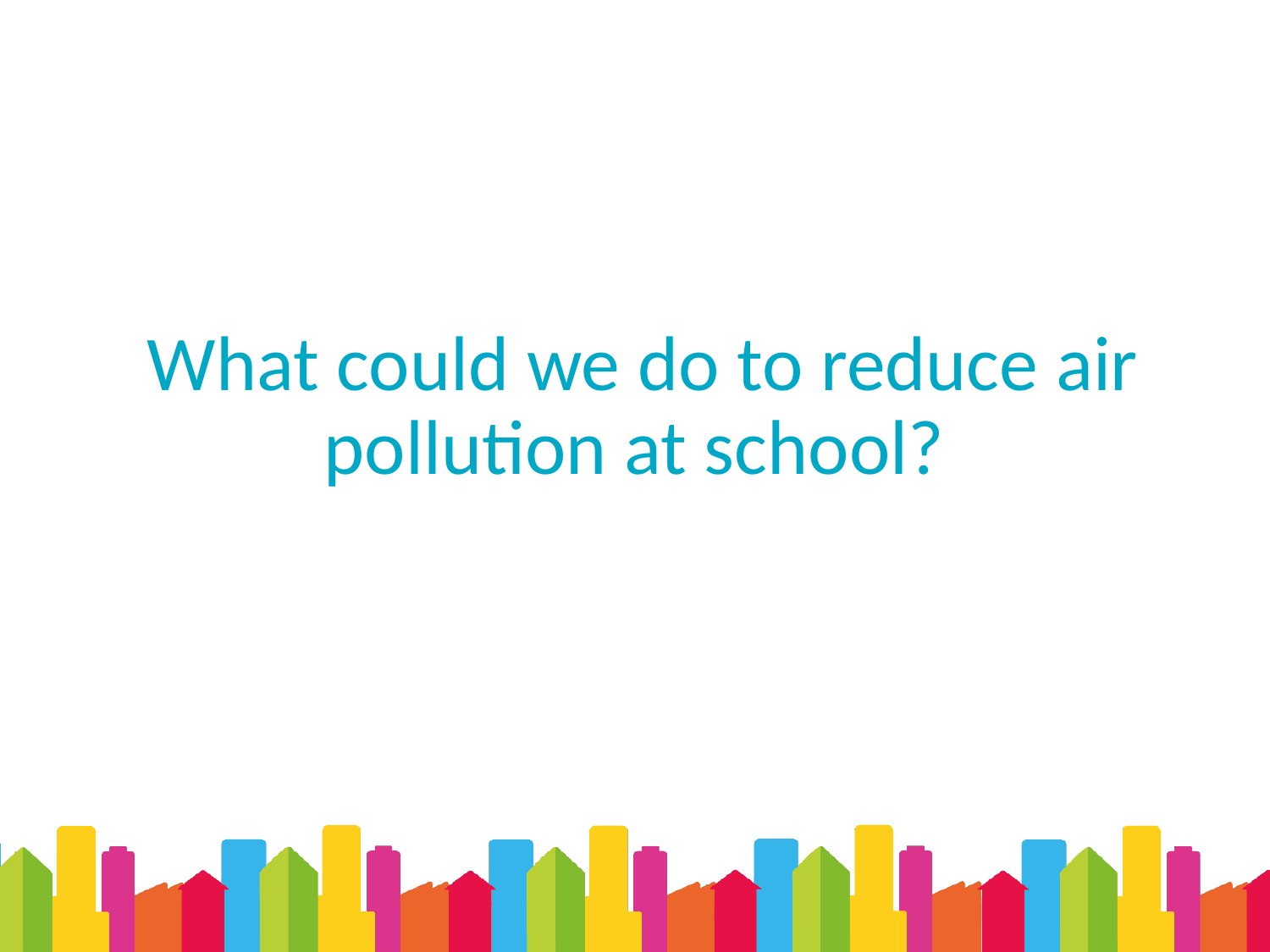

# What could we do to reduce air pollution at school?